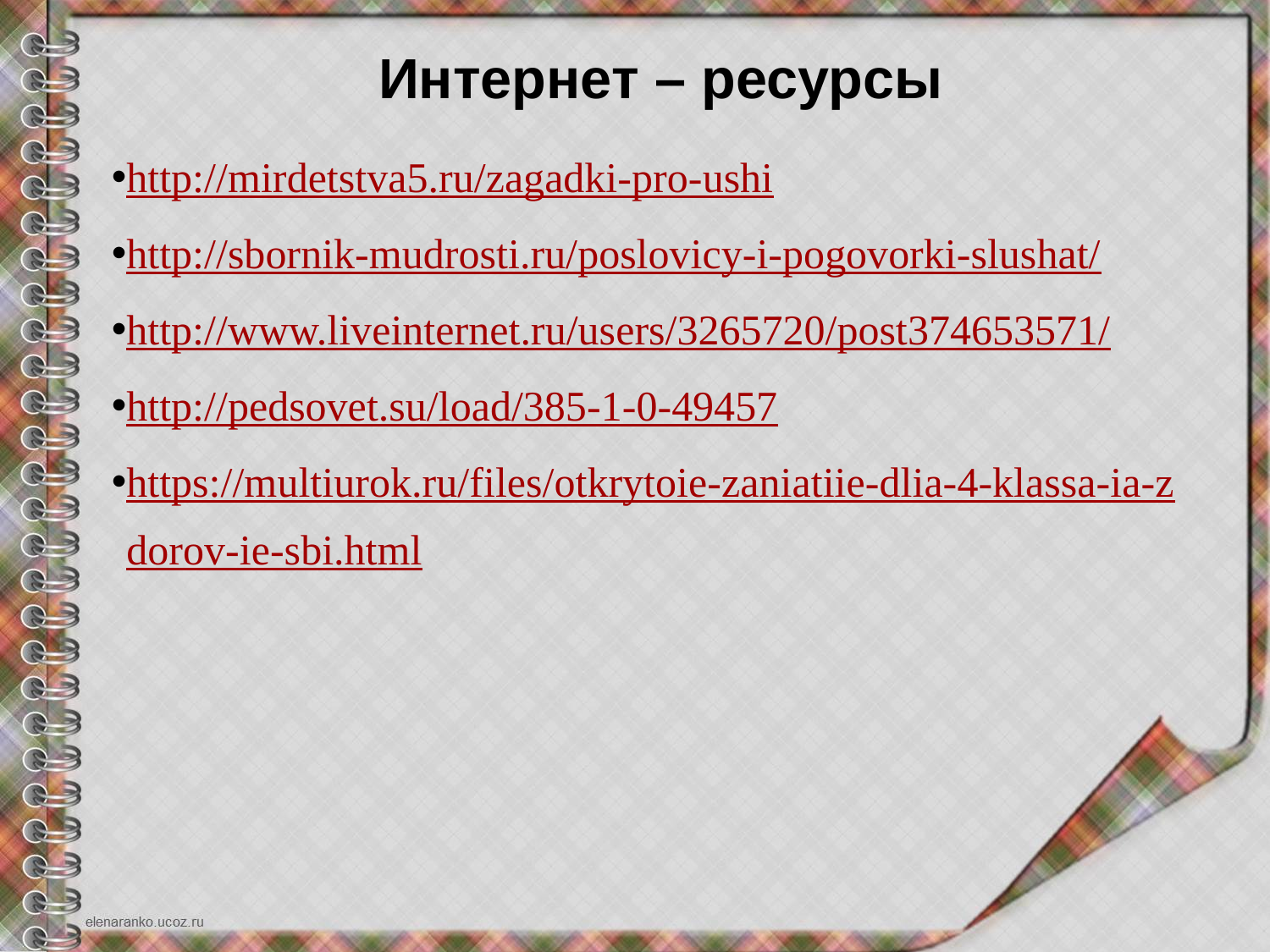

Интернет – ресурсы
http://mirdetstva5.ru/zagadki-pro-ushi
http://sbornik-mudrosti.ru/poslovicy-i-pogovorki-slushat/
http://www.liveinternet.ru/users/3265720/post374653571/
http://pedsovet.su/load/385-1-0-49457
https://multiurok.ru/files/otkrytoie-zaniatiie-dlia-4-klassa-ia-zdorov-ie-sbi.html